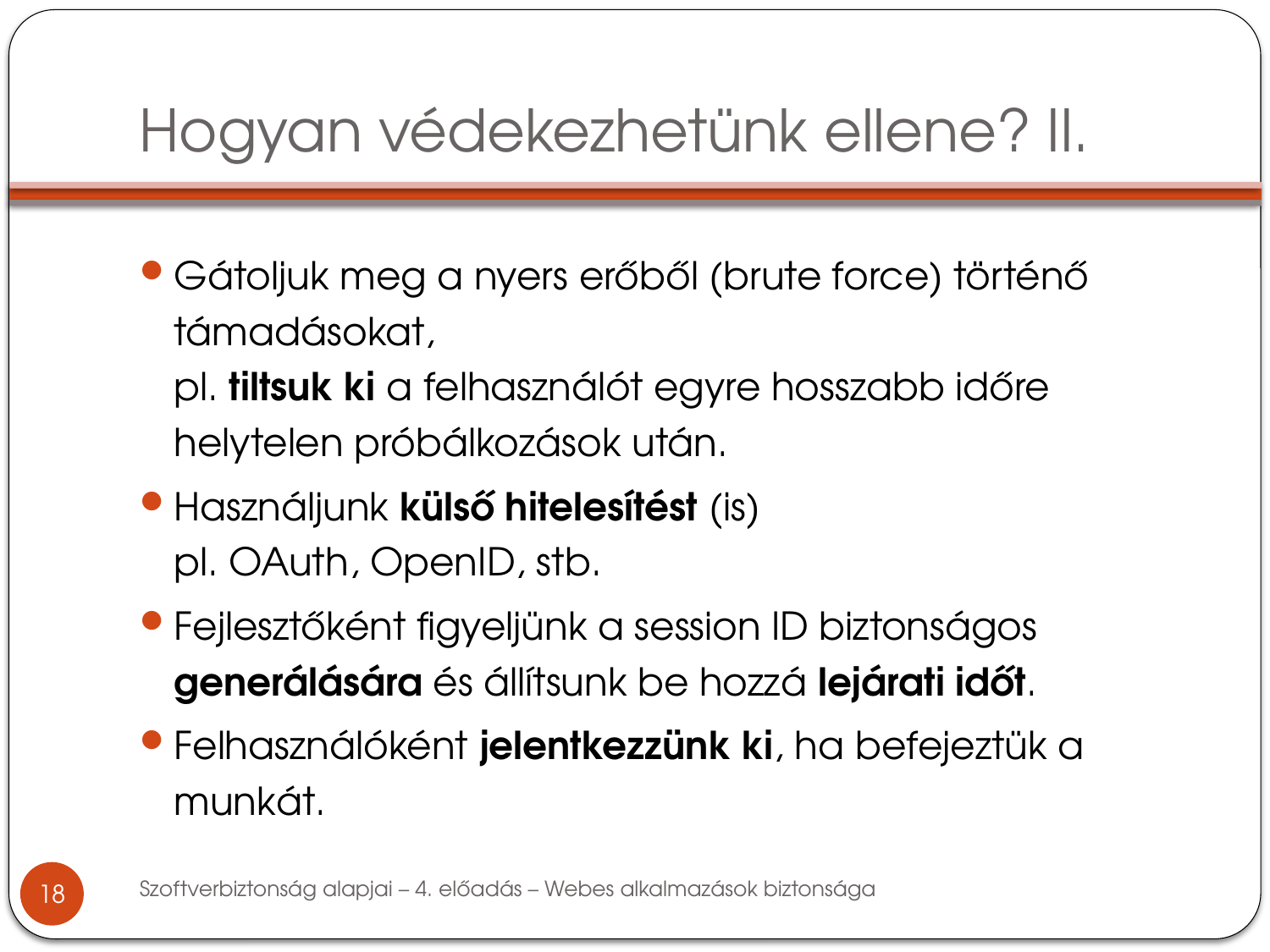

# Hogyan védekezhetünk ellene? II.
Gátoljuk meg a nyers erőből (brute force) történő támadásokat,
pl. tiltsuk ki a felhasználót egyre hosszabb időre helytelen próbálkozások után.
Használjunk külső hitelesítést (is)
pl. OAuth, OpenID, stb.
Fejlesztőként figyeljünk a session ID biztonságos generálására és állítsunk be hozzá lejárati időt.
Felhasználóként jelentkezzünk ki, ha befejeztük a munkát.
Szoftverbiztonság alapjai – 4. előadás – Webes alkalmazások biztonsága
18